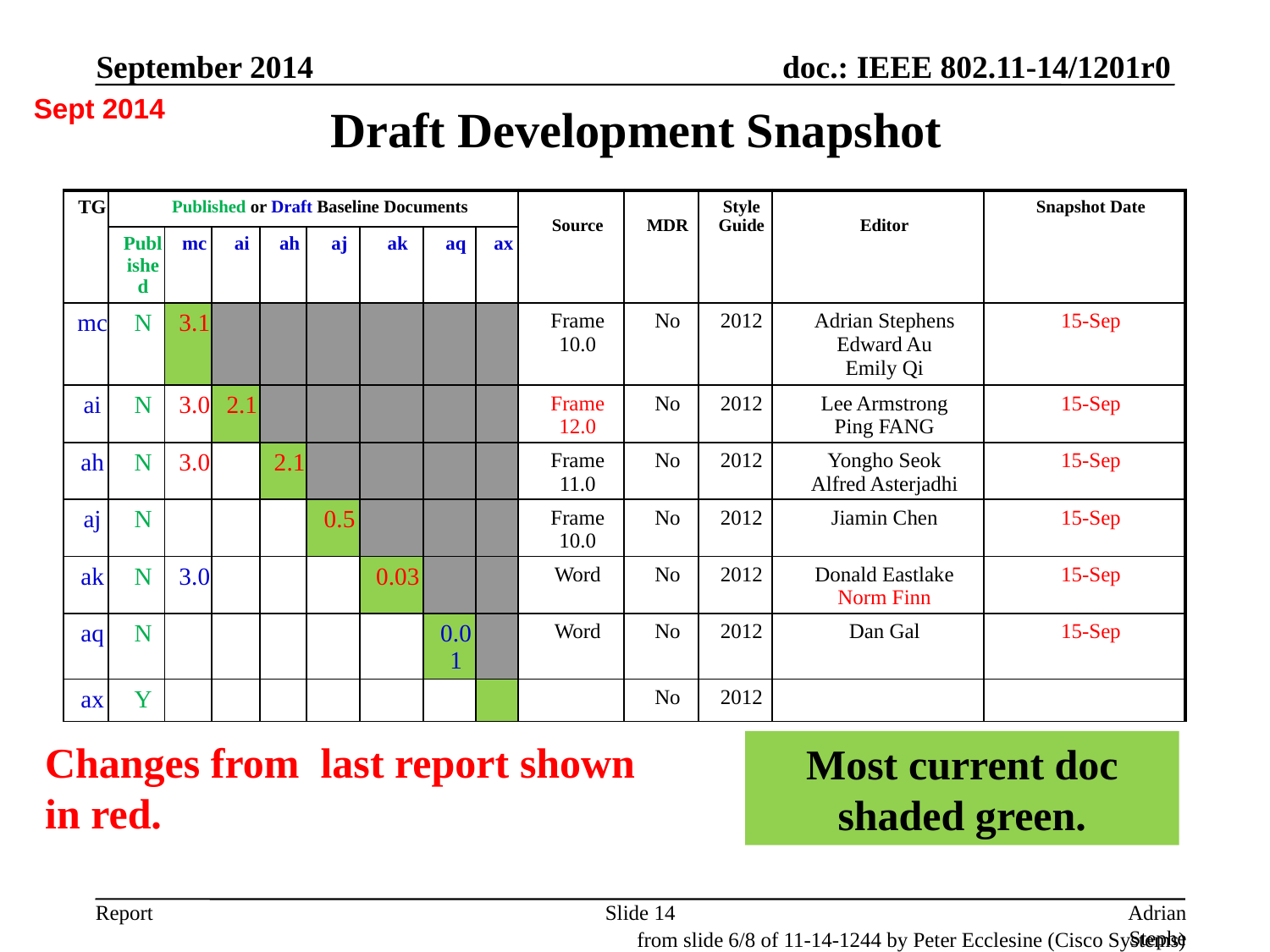

September 2014
Sept 2014
Draft Development Snapshot
| TG | Published or Draft Baseline Documents |  |  |  |  |  |  |  | Source | MDR | Style Guide | Editor | Snapshot Date |
| --- | --- | --- | --- | --- | --- | --- | --- | --- | --- | --- | --- | --- | --- |
|  | Published | mc | ai | ah | aj | ak | aq | ax |  |  |  |  |  |
| mc | N | 3.1 |  |  |  |  |  |  | Frame 10.0 | No | 2012 | Adrian Stephens Edward Au Emily Qi | 15-Sep |
| ai | N | 3.0 | 2.1 |  |  |  |  |  | Frame 12.0 | No | 2012 | Lee Armstrong Ping FANG | 15-Sep |
| ah | N | 3.0 |  | 2.1 |  |  |  |  | Frame 11.0 | No | 2012 | Yongho Seok Alfred Asterjadhi | 15-Sep |
| aj | N |  |  |  | 0.5 |  |  |  | Frame 10.0 | No | 2012 | Jiamin Chen | 15-Sep |
| ak | N | 3.0 |  |  |  | 0.03 |  |  | Word | No | 2012 | Donald Eastlake Norm Finn | 15-Sep |
| aq | N |  |  |  |  |  | 0.01 |  | Word | No | 2012 | Dan Gal | 15-Sep |
| ax | Y |  |  |  |  |  |  |  |  | No | 2012 |  |  |
Changes from  last report shown in red.
Most current doc shaded green.
Slide 14
Adrian Stephens, Intel Corporation
from slide 6/8 of 11-14-1244 by Peter Ecclesine (Cisco Systems)